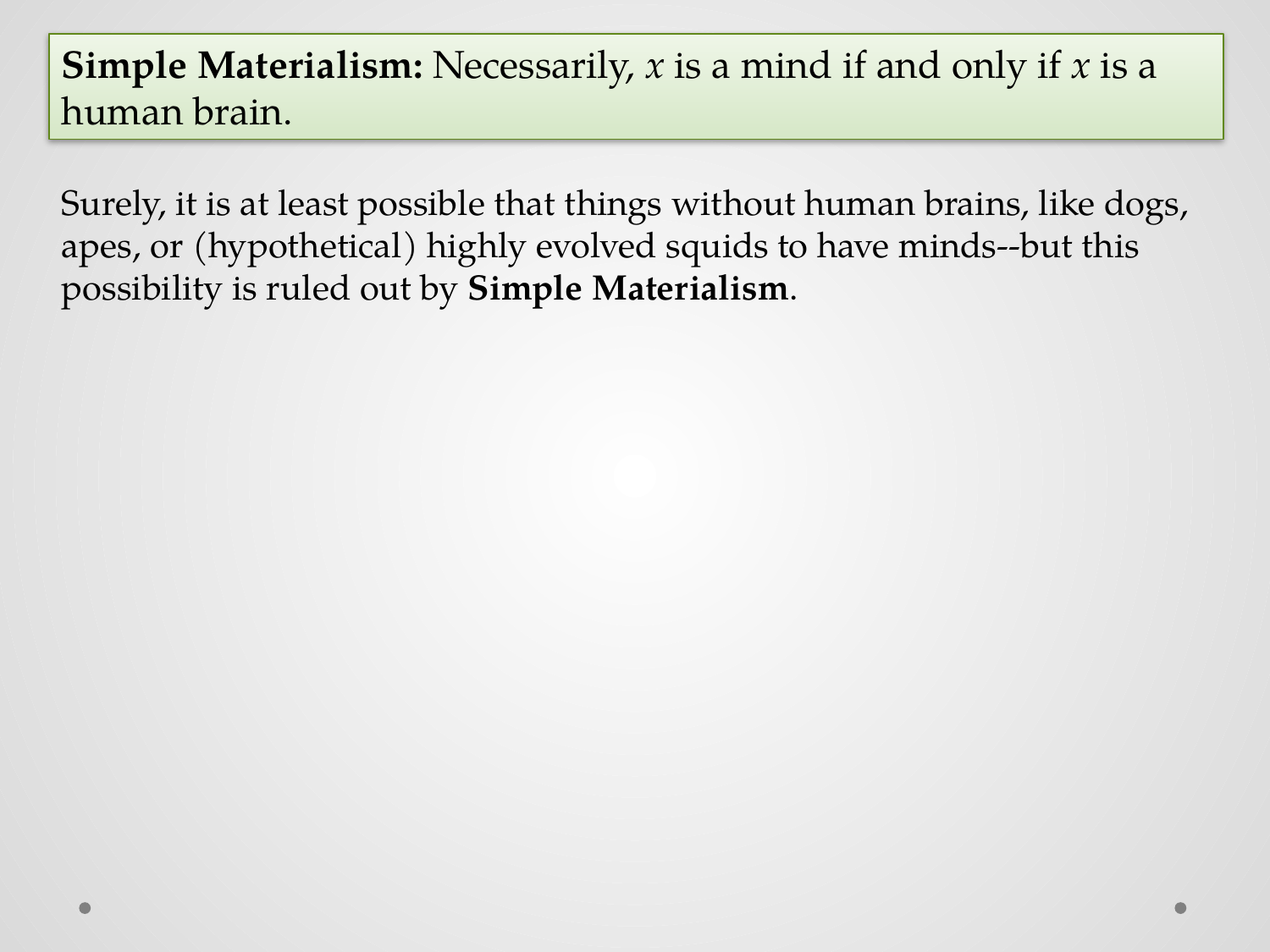

Simple Materialism: Necessarily, x is a mind if and only if x is a human brain.
Surely, it is at least possible that things without human brains, like dogs, apes, or (hypothetical) highly evolved squids to have minds--but this possibility is ruled out by Simple Materialism.